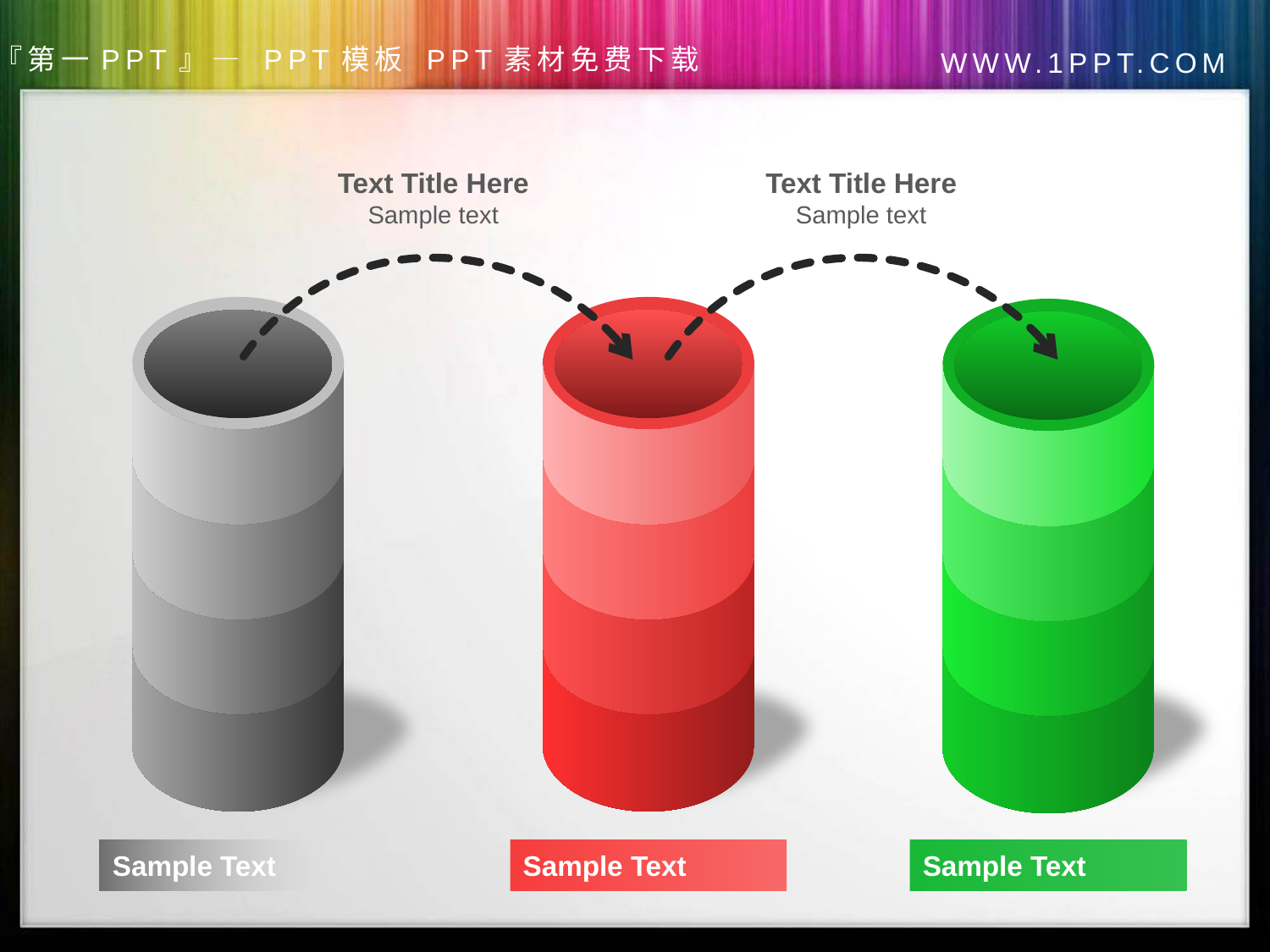

Text Title Here
Sample text
Text Title Here
Sample text

Sample Text
Sample Text
Sample Text